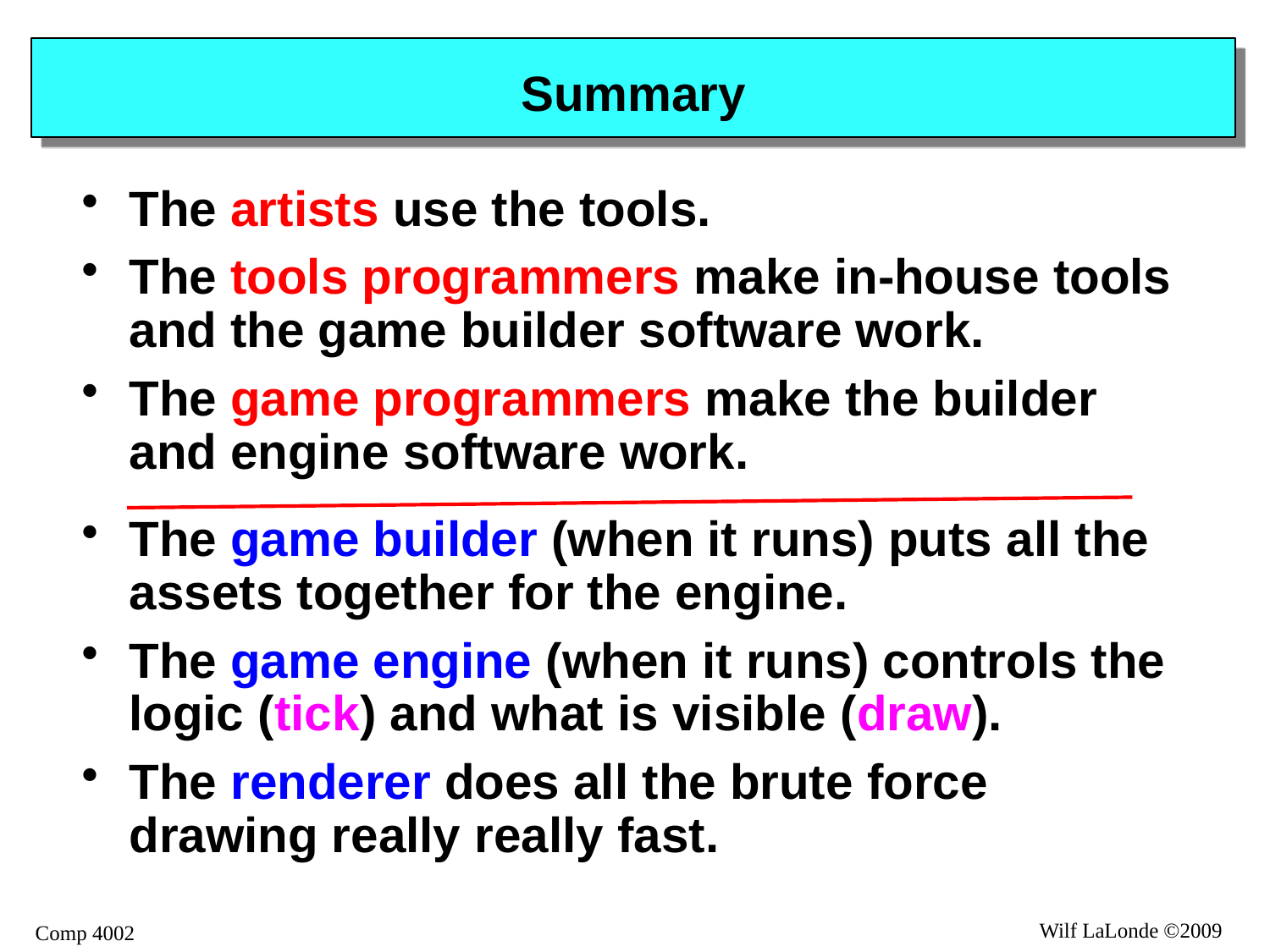

# Summary
The artists use the tools.
The tools programmers make in-house tools and the game builder software work.
The game programmers make the builder and engine software work.

The game builder (when it runs) puts all the assets together for the engine.
The game engine (when it runs) controls the logic (tick) and what is visible (draw).
The renderer does all the brute force drawing really really fast.